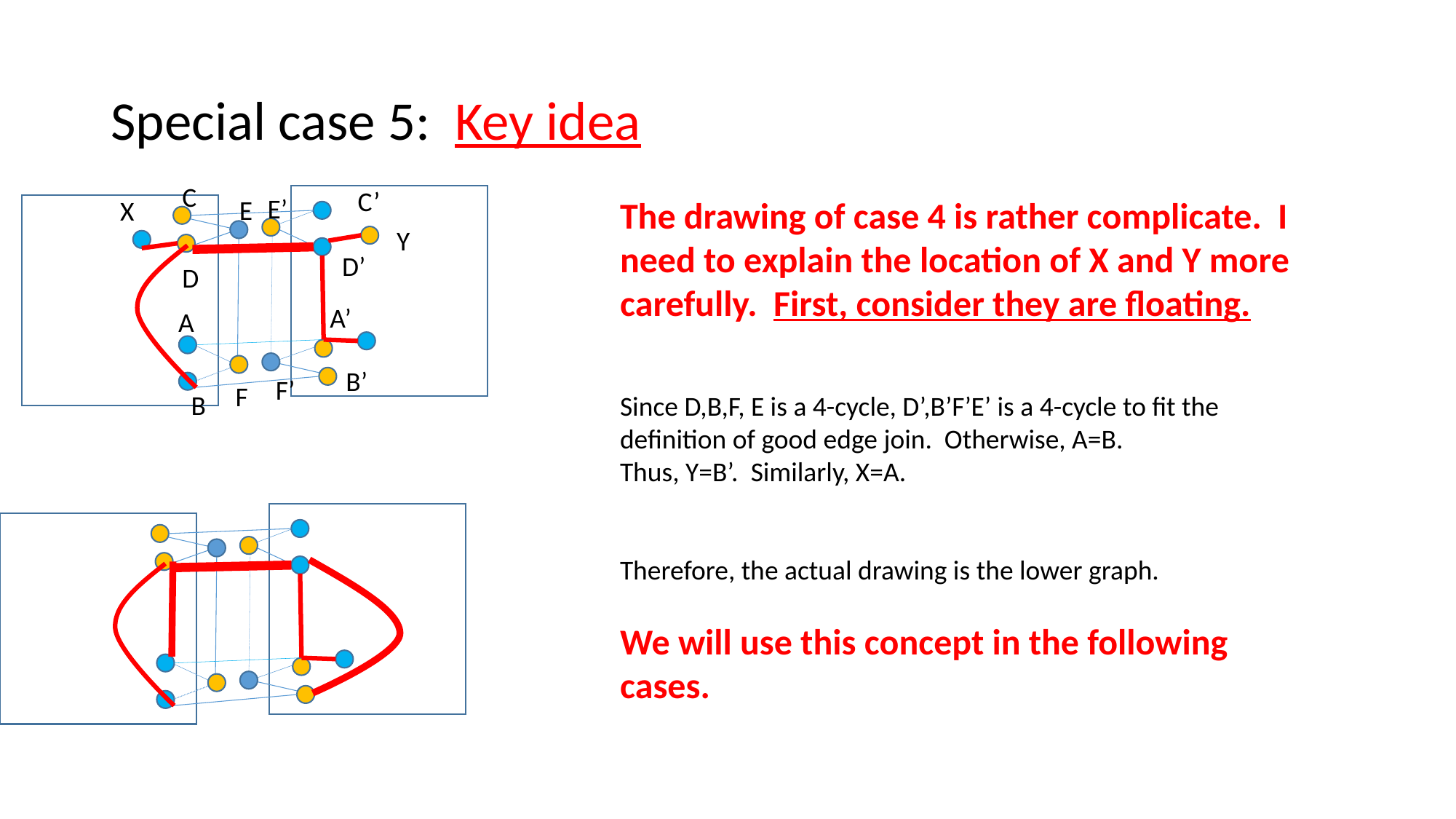

# Special case 5:  Key idea
C
C’

E’
The drawing of case 4 is rather complicate.  I  need to explain the location of X and Y more carefully.  First, consider they are floating.

Since D,B,F, E is a 4-cycle, D’,B’F’E’ is a 4-cycle to fit the definition of good edge join.  Otherwise, A=B.
Thus, Y=B’.  Similarly, X=A.

Therefore, the actual drawing is the lower graph.

We will use this concept in the following cases.

E
X

Y

D’

D
A’
A

B’
F’

F
B